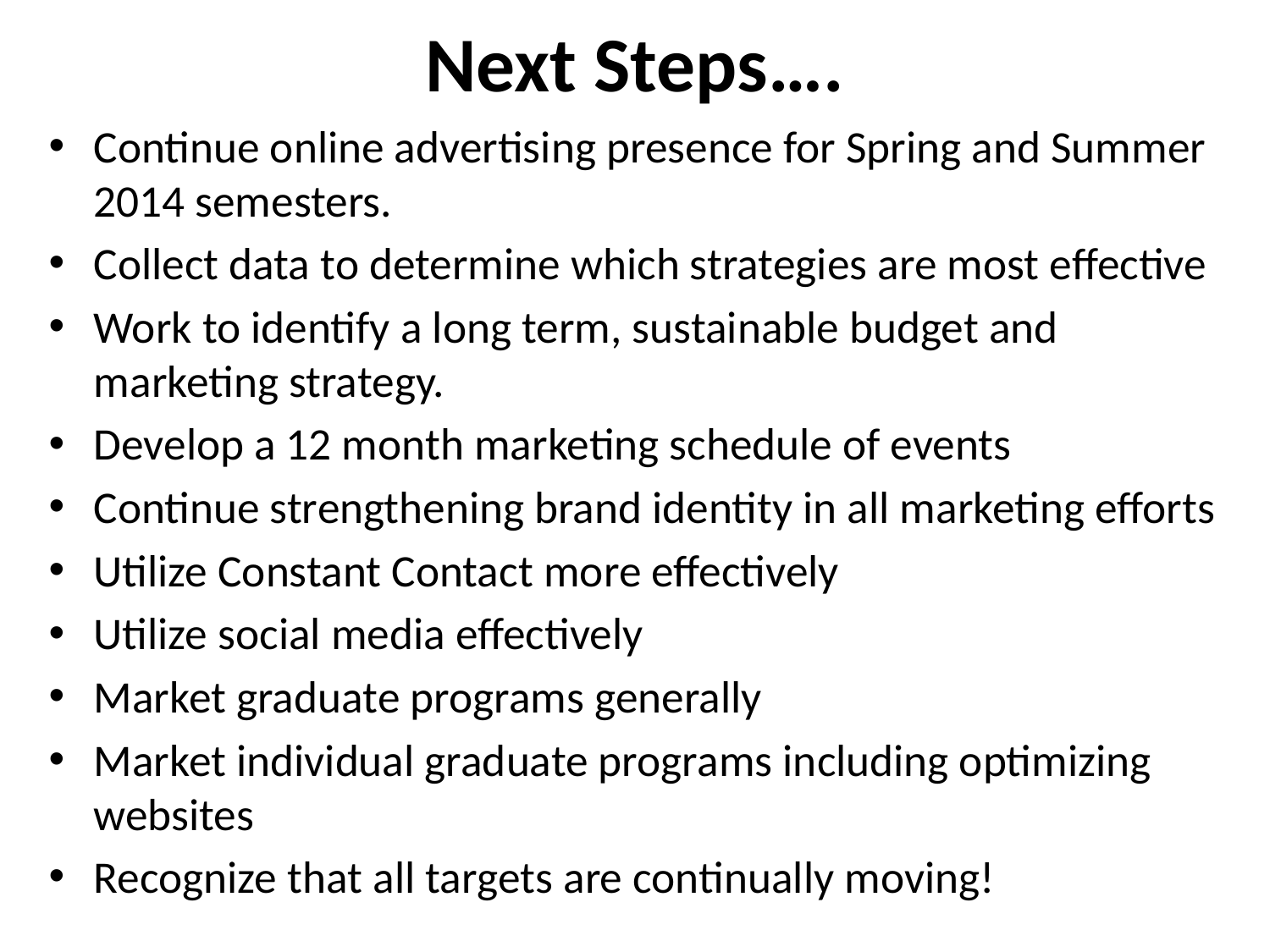

# Next Steps….
Continue online advertising presence for Spring and Summer 2014 semesters.
Collect data to determine which strategies are most effective
Work to identify a long term, sustainable budget and marketing strategy.
Develop a 12 month marketing schedule of events
Continue strengthening brand identity in all marketing efforts
Utilize Constant Contact more effectively
Utilize social media effectively
Market graduate programs generally
Market individual graduate programs including optimizing websites
Recognize that all targets are continually moving!